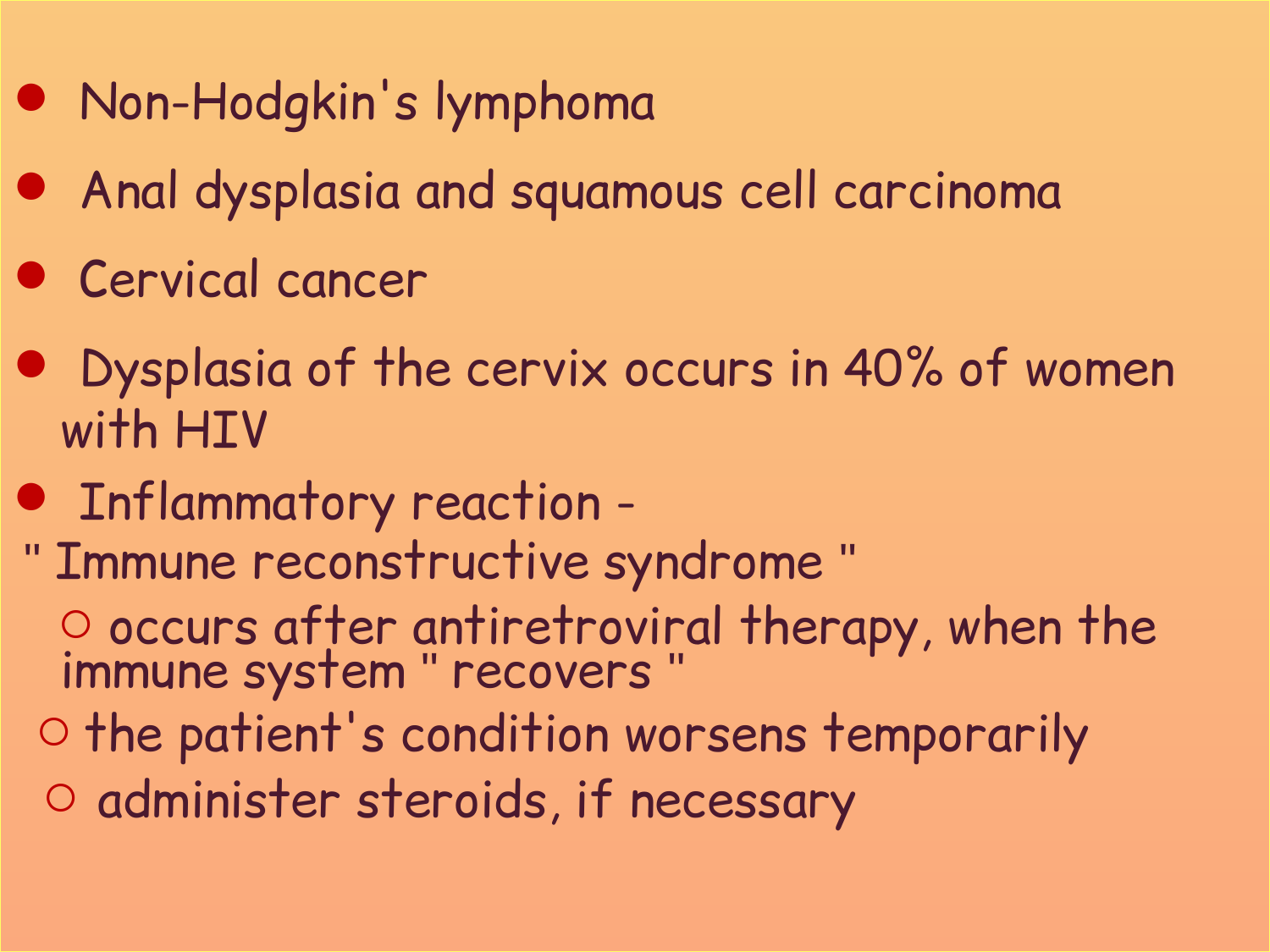

Non-Hodgkin's lymphoma
 Anal dysplasia and squamous cell carcinoma
 Cervical cancer
 Dysplasia of the cervix occurs in 40% of women with HIV
 Inflammatory reaction -
 " Immune reconstructive syndrome "
   ○ occurs after antiretroviral therapy, when the immune system " recovers "
  ○ the patient's condition worsens temporarily
  ○ administer steroids, if necessary

#